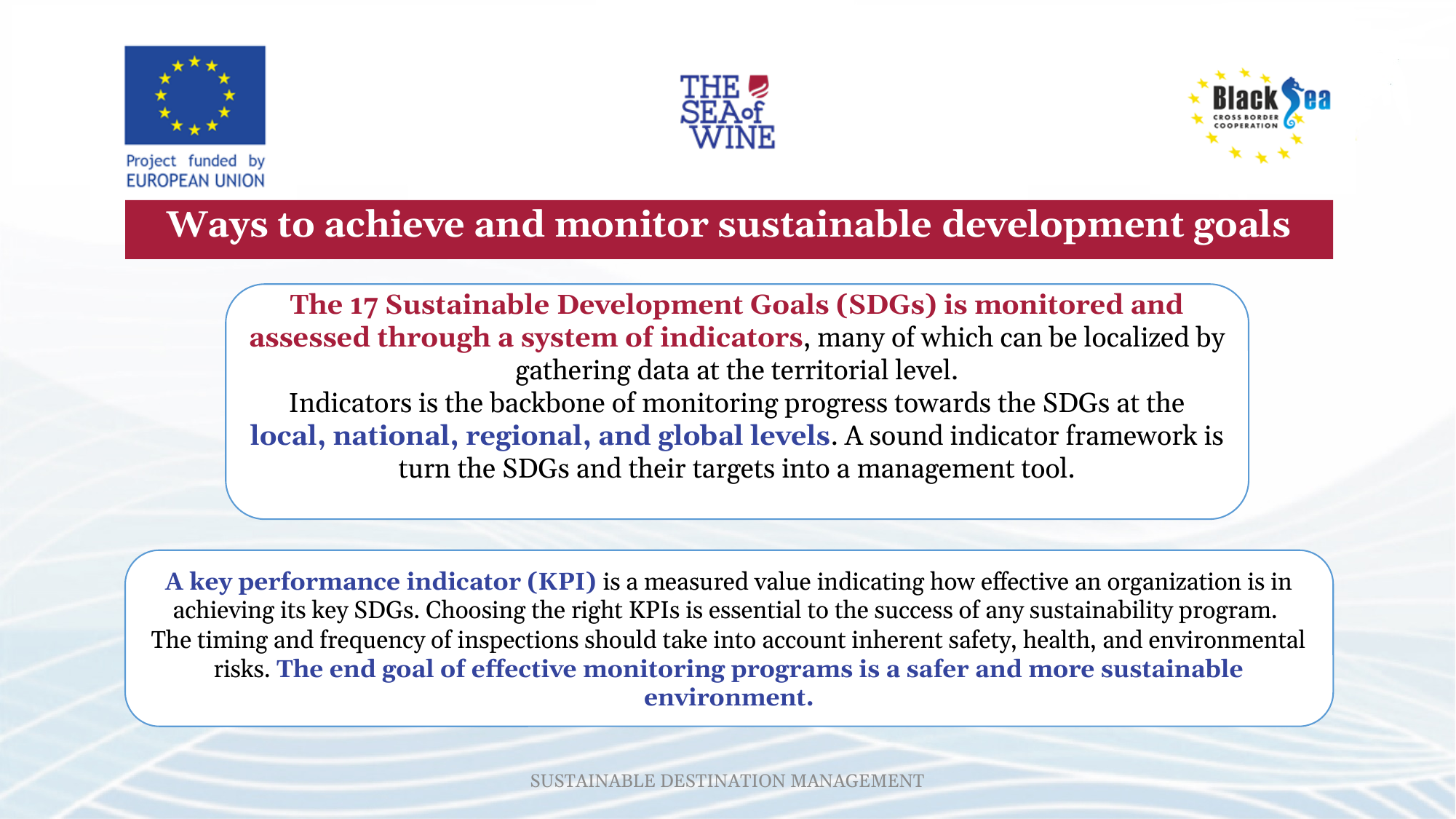

Ways to achieve and monitor sustainable development goals
The 17 Sustainable Development Goals (SDGs) is monitored and assessed through a system of indicators, many of which can be localized by gathering data at the territorial level.
Indicators is the backbone of monitoring progress towards the SDGs at the local, national, regional, and global levels. A sound indicator framework is turn the SDGs and their targets into a management tool.

A key performance indicator (KPI) is a measured value indicating how effective an organization is in achieving its key SDGs. Choosing the right KPIs is essential to the success of any sustainability program.
The timing and frequency of inspections should take into account inherent safety, health, and environmental risks. The end goal of effective monitoring programs is a safer and more sustainable environment.
SUSTAINABLE DESTINATION MANAGEMENT